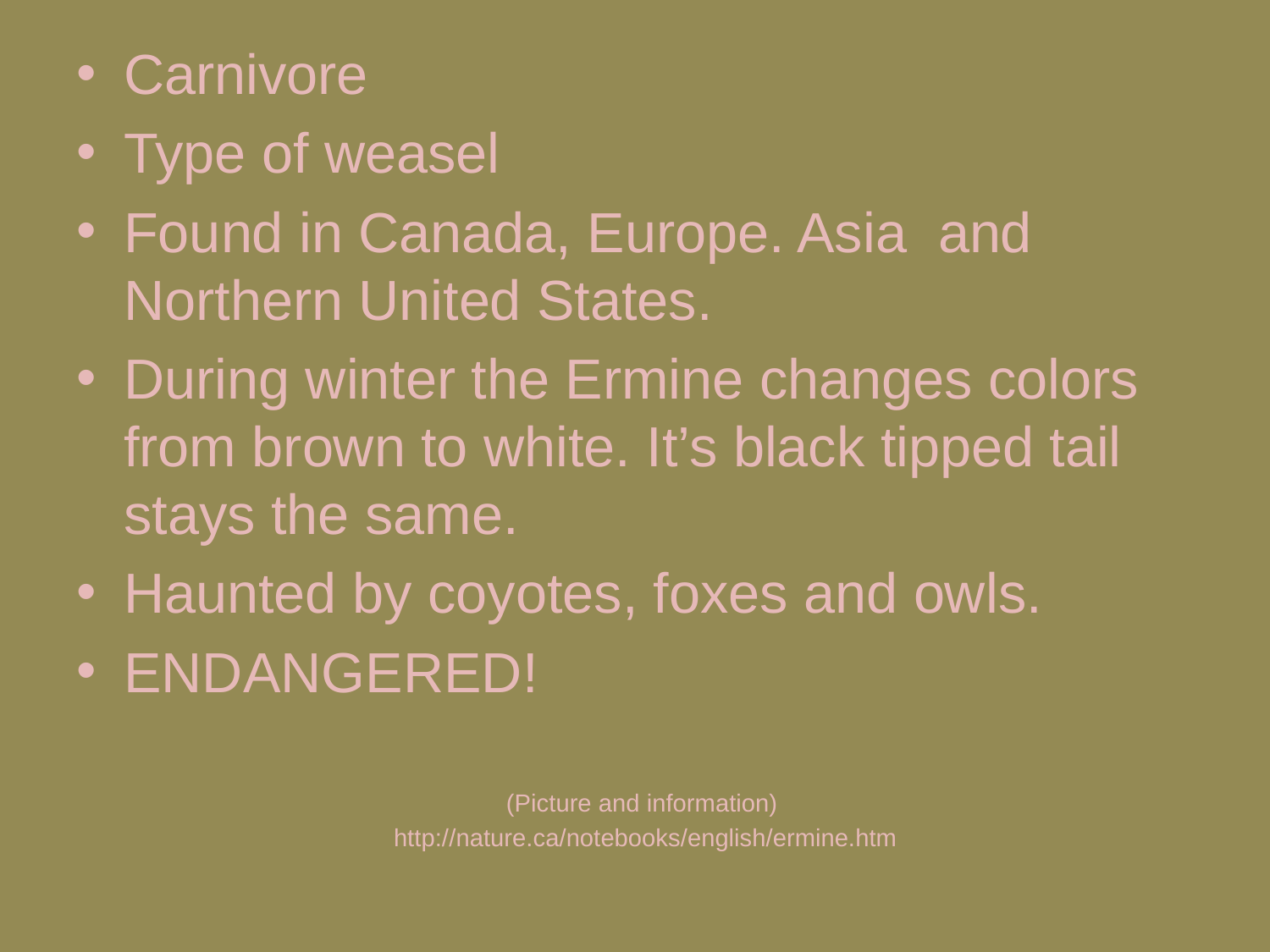

Carnivore
Type of weasel
Found in Canada, Europe. Asia  and Northern United States.
During winter the Ermine changes colors from brown to white. It’s black tipped tail stays the same.
Haunted by coyotes, foxes and owls.
ENDANGERED!

(Picture and information)
http://nature.ca/notebooks/english/ermine.htm